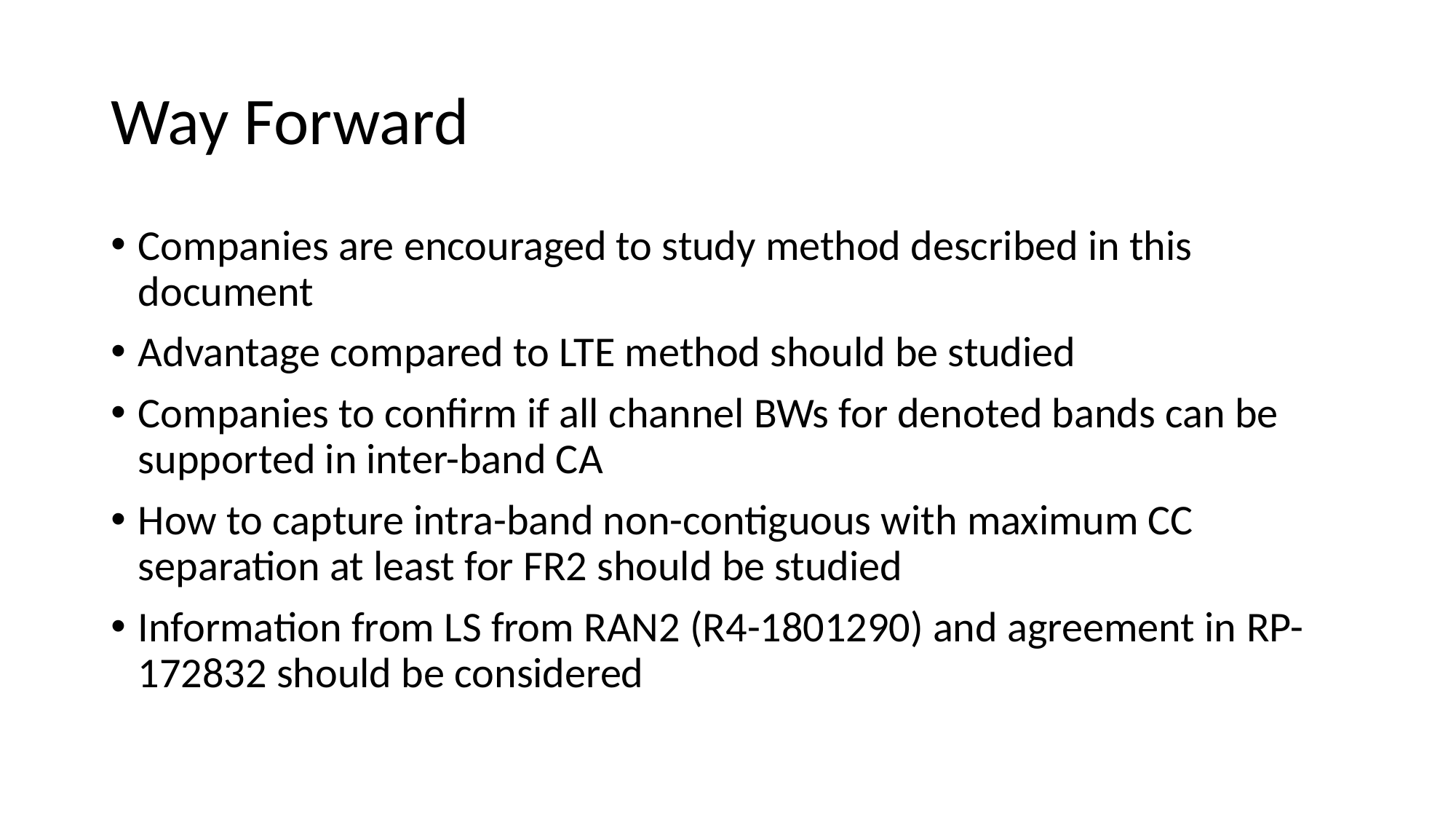

# Way Forward
Companies are encouraged to study method described in this document
Advantage compared to LTE method should be studied
Companies to confirm if all channel BWs for denoted bands can be supported in inter-band CA
How to capture intra-band non-contiguous with maximum CC separation at least for FR2 should be studied
Information from LS from RAN2 (R4-1801290) and agreement in RP-172832 should be considered